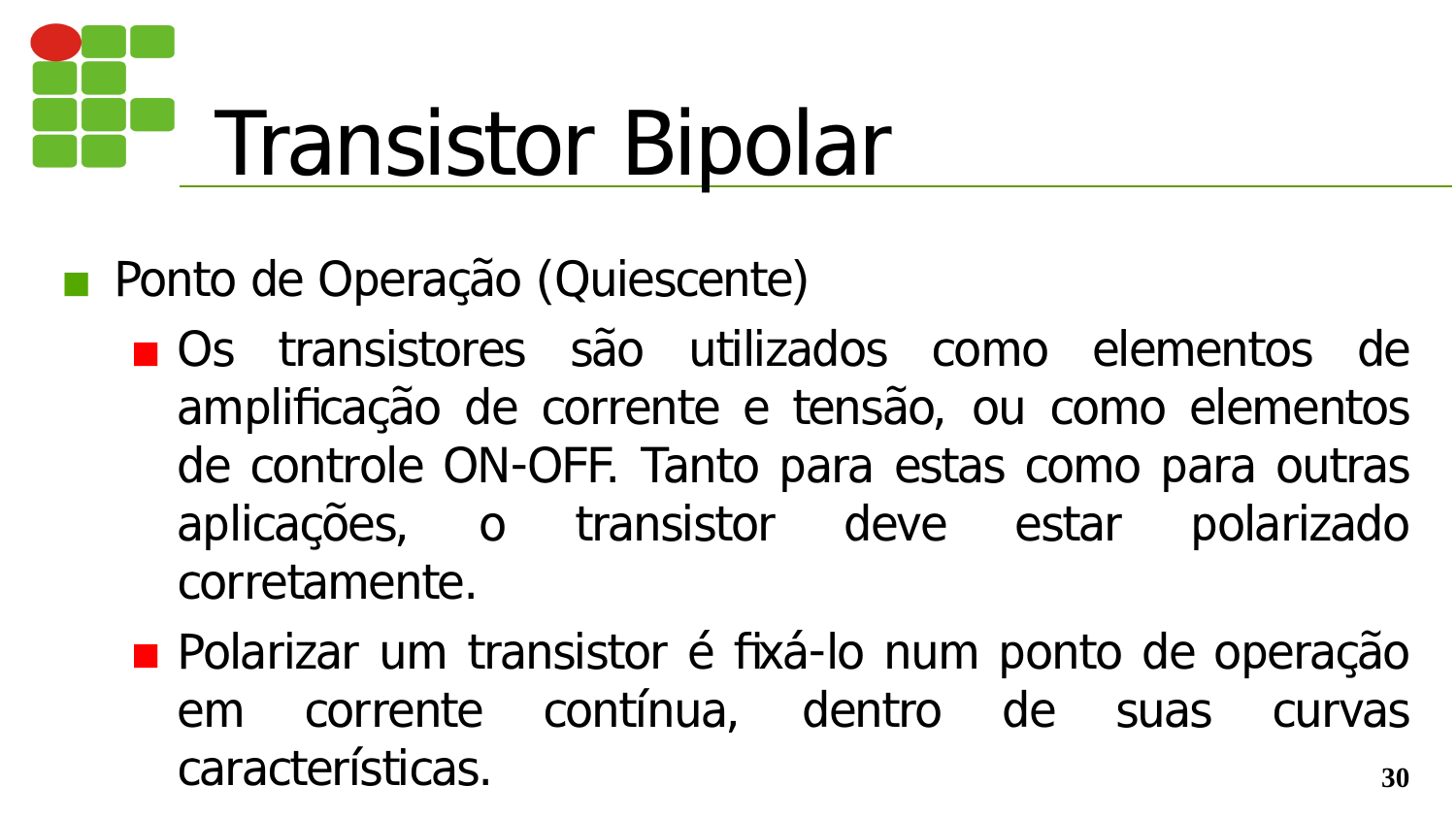

# Transistor Bipolar
Ponto de Operação (Quiescente)
Os transistores são utilizados como elementos de amplificação de corrente e tensão, ou como elementos de controle ON-OFF. Tanto para estas como para outras aplicações, o transistor deve estar polarizado corretamente.
Polarizar um transistor é fixá-lo num ponto de operação em corrente contínua, dentro de suas curvas características.
30